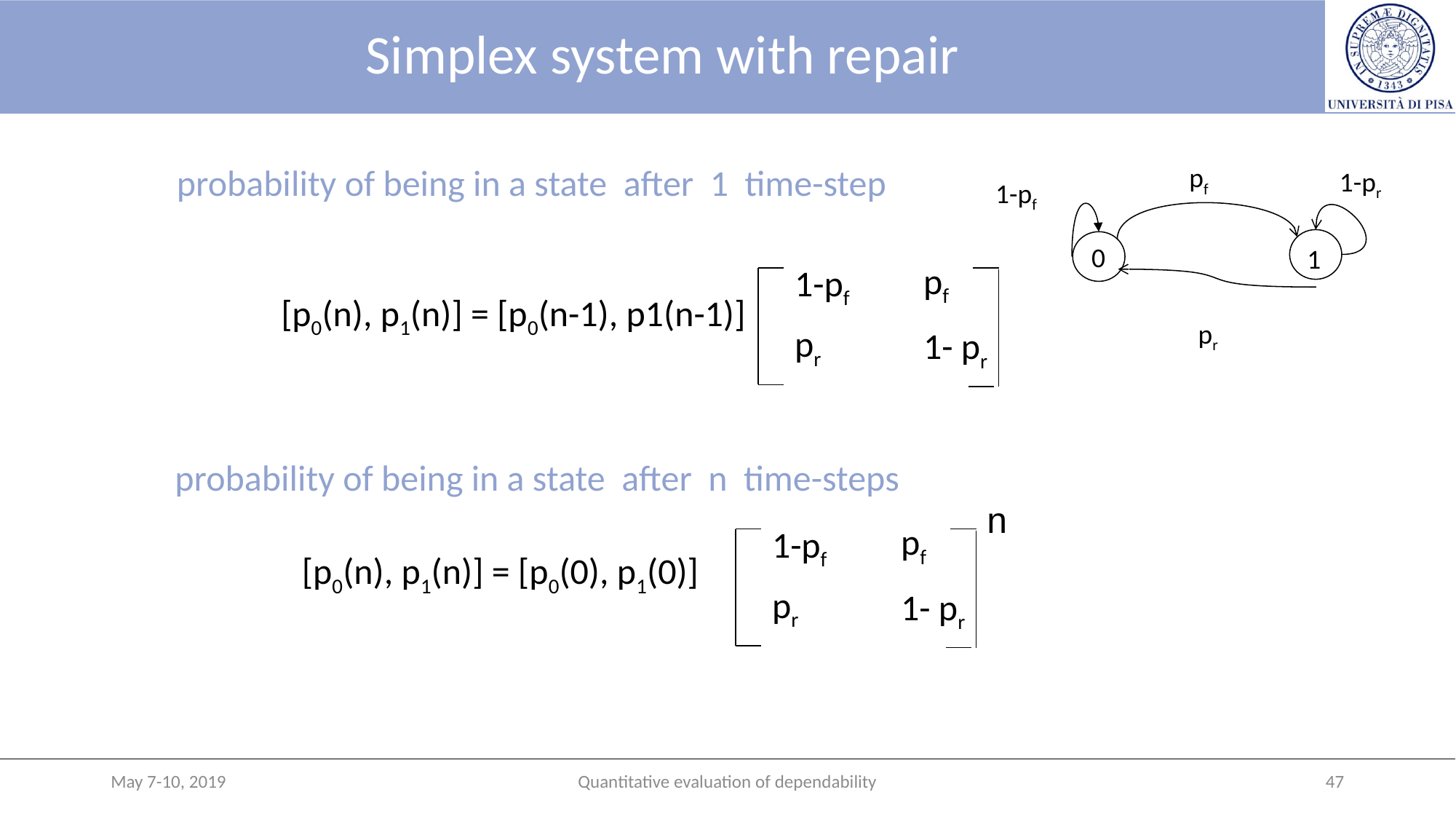

# Simplex system with repair
probability of being in a state  after  1  time-step
pf
1-pf

0
1
1-pr
pf
1-pf
[p0(n), p1(n)] = [p0(n-1), p1(n-1)]
pr
pr
1- pr
probability of being in a state  after  n  time-steps
n
pf
1-pf
[p0(n), p1(n)] = [p0(0), p1(0)]
pr
1- pr

May 7-10, 2019
Quantitative evaluation of dependability
47